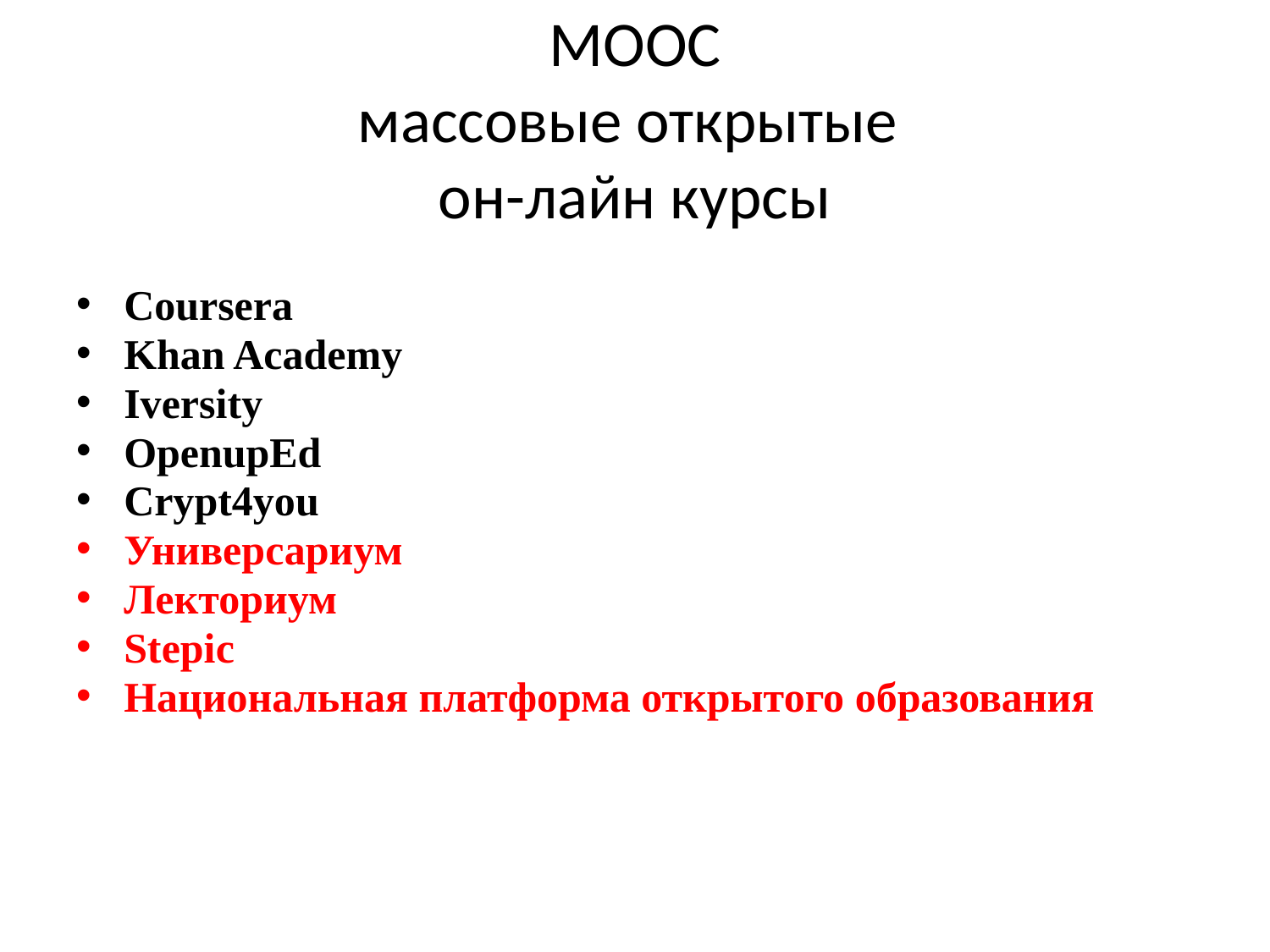

# MOOC массовые открытые он-лайн курсы

Coursera
Khan Academy
Iversity
OpenupEd
Crypt4you
Универсариум
Лекториум
Stepic
Национальная платформа открытого образования